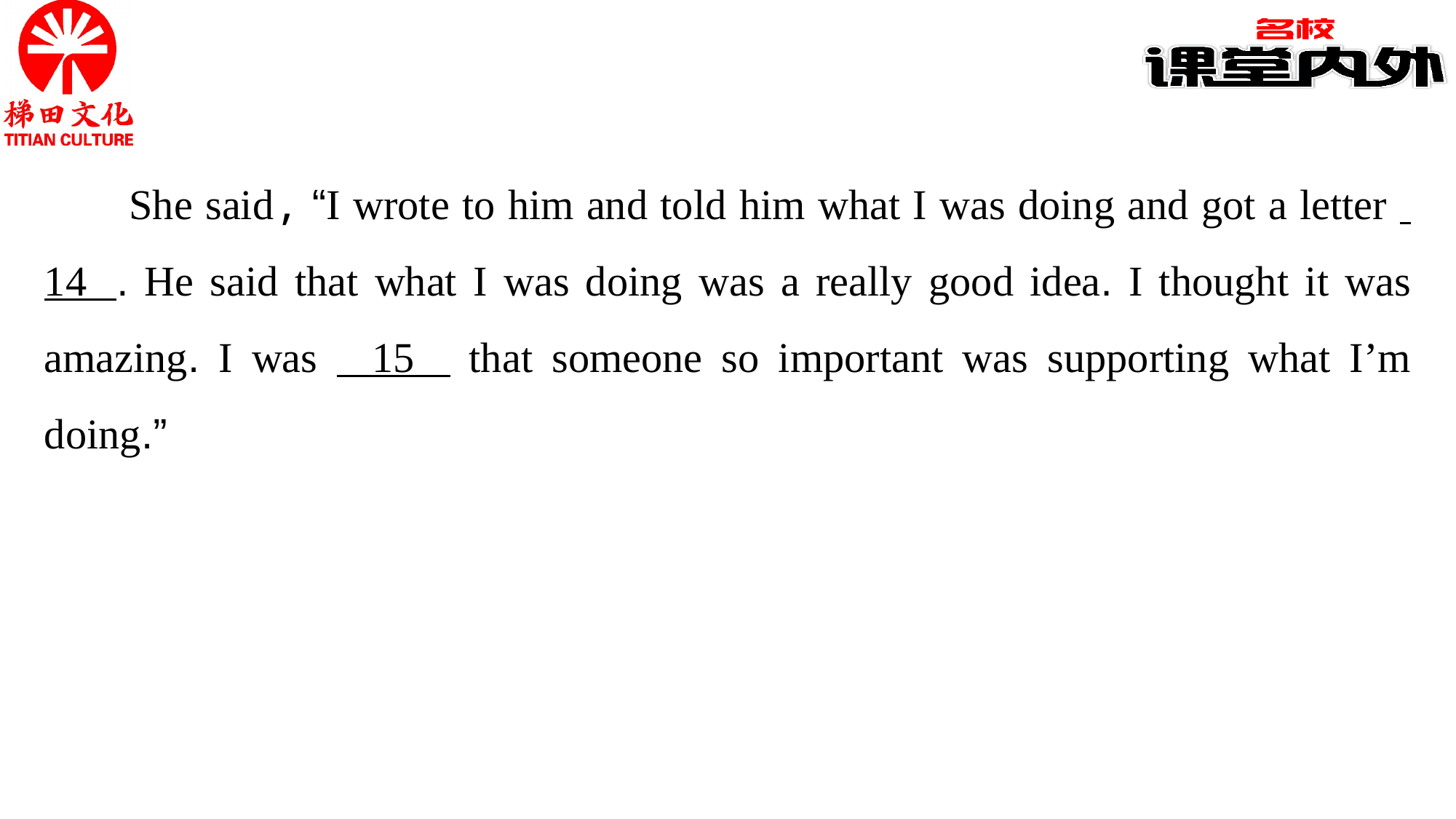

She said, “I wrote to him and told him what I was doing and got a letter   14  . He said that what I was doing was a really good idea. I thought it was amazing. I was   15   that someone so important was supporting what I’m doing.”